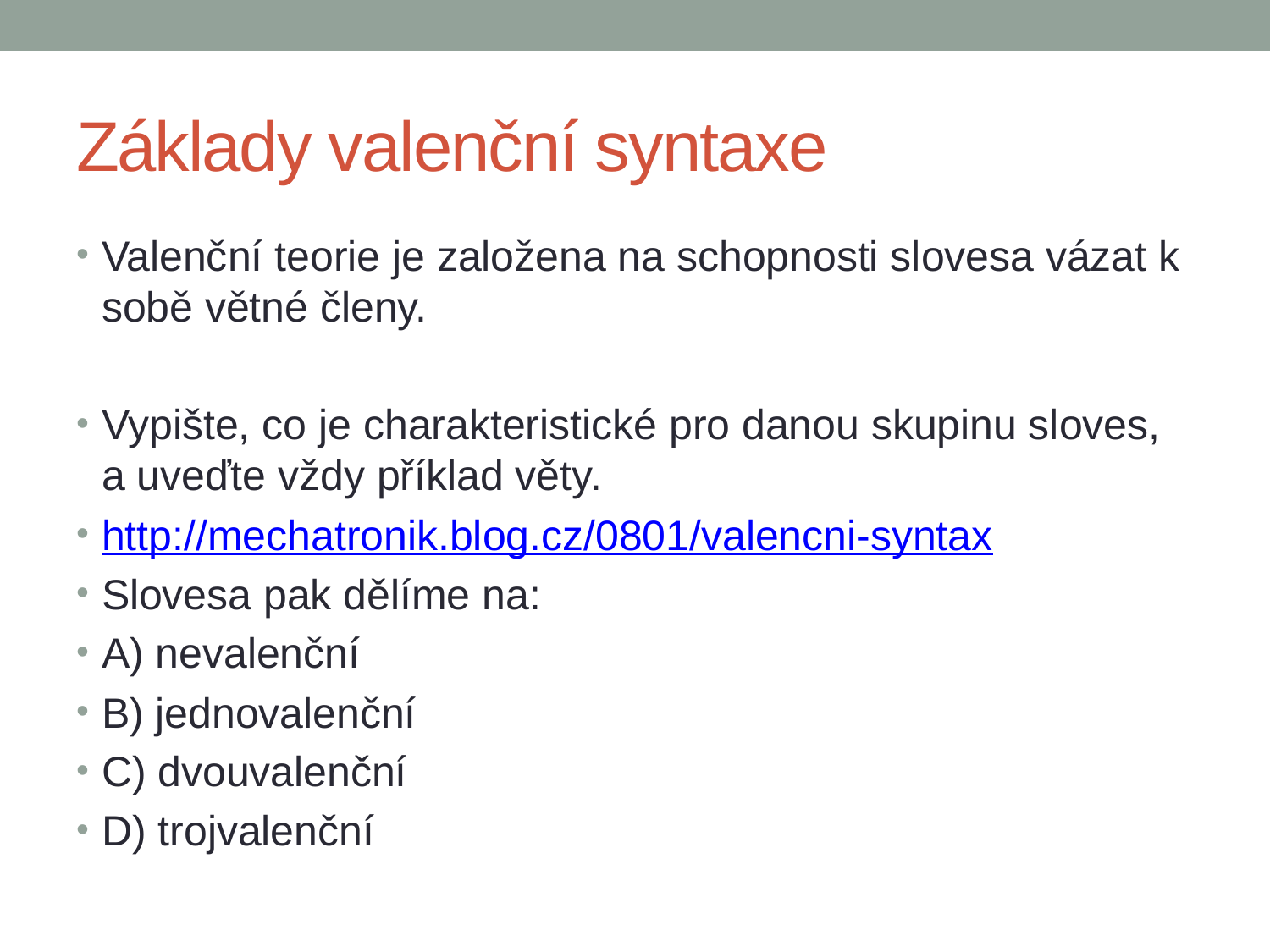

# Základy valenční syntaxe
Valenční teorie je založena na schopnosti slovesa vázat k sobě větné členy.

Vypište, co je charakteristické pro danou skupinu sloves, a uveďte vždy příklad věty.
http://mechatronik.blog.cz/0801/valencni-syntax
Slovesa pak dělíme na:
A) nevalenční
B) jednovalenční
C) dvouvalenční
D) trojvalenční